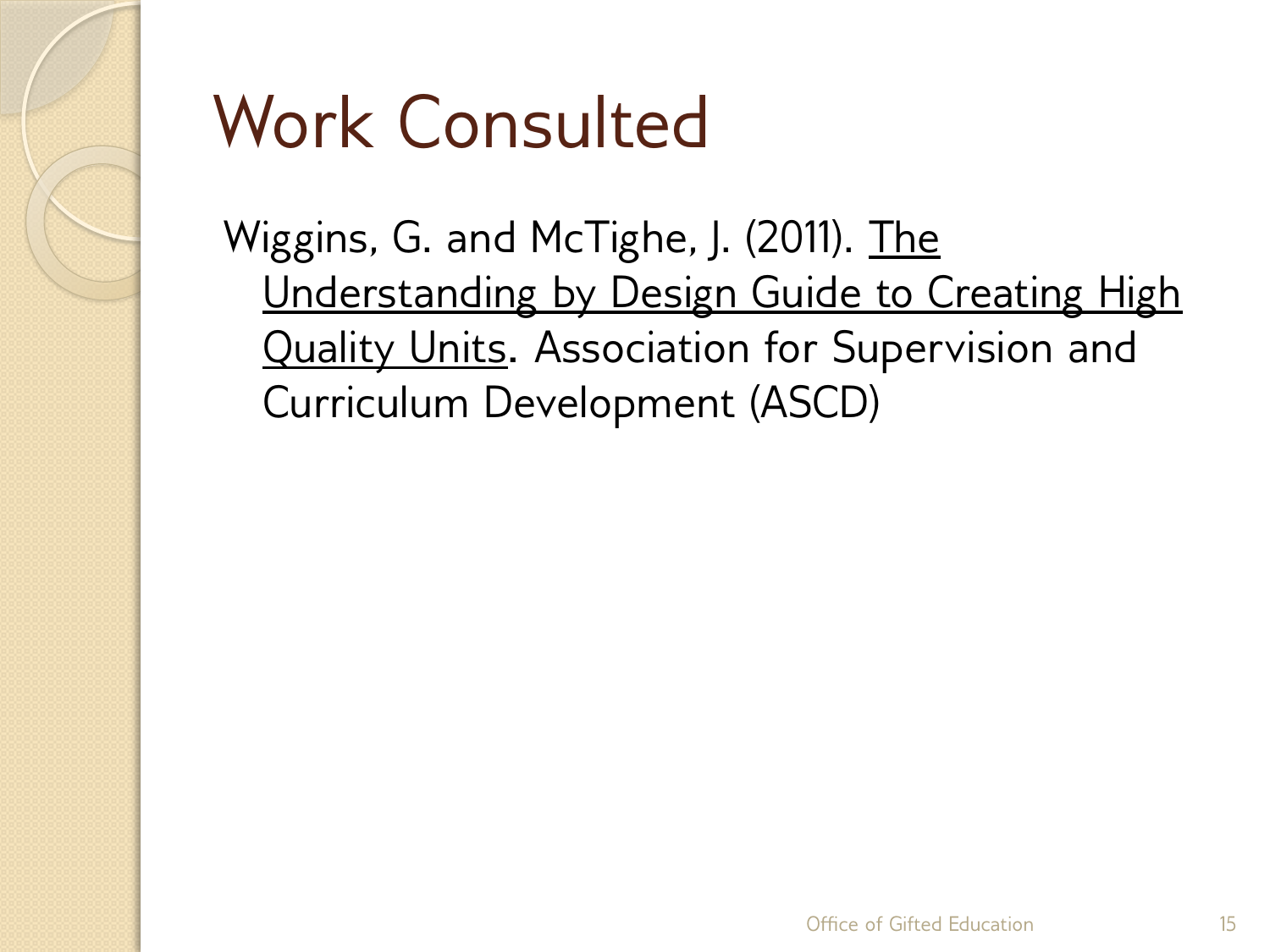

# Work Consulted
Wiggins, G. and McTighe, J. (2011). The Understanding by Design Guide to Creating High Quality Units. Association for Supervision and Curriculum Development (ASCD)

Office of Gifted Education
15